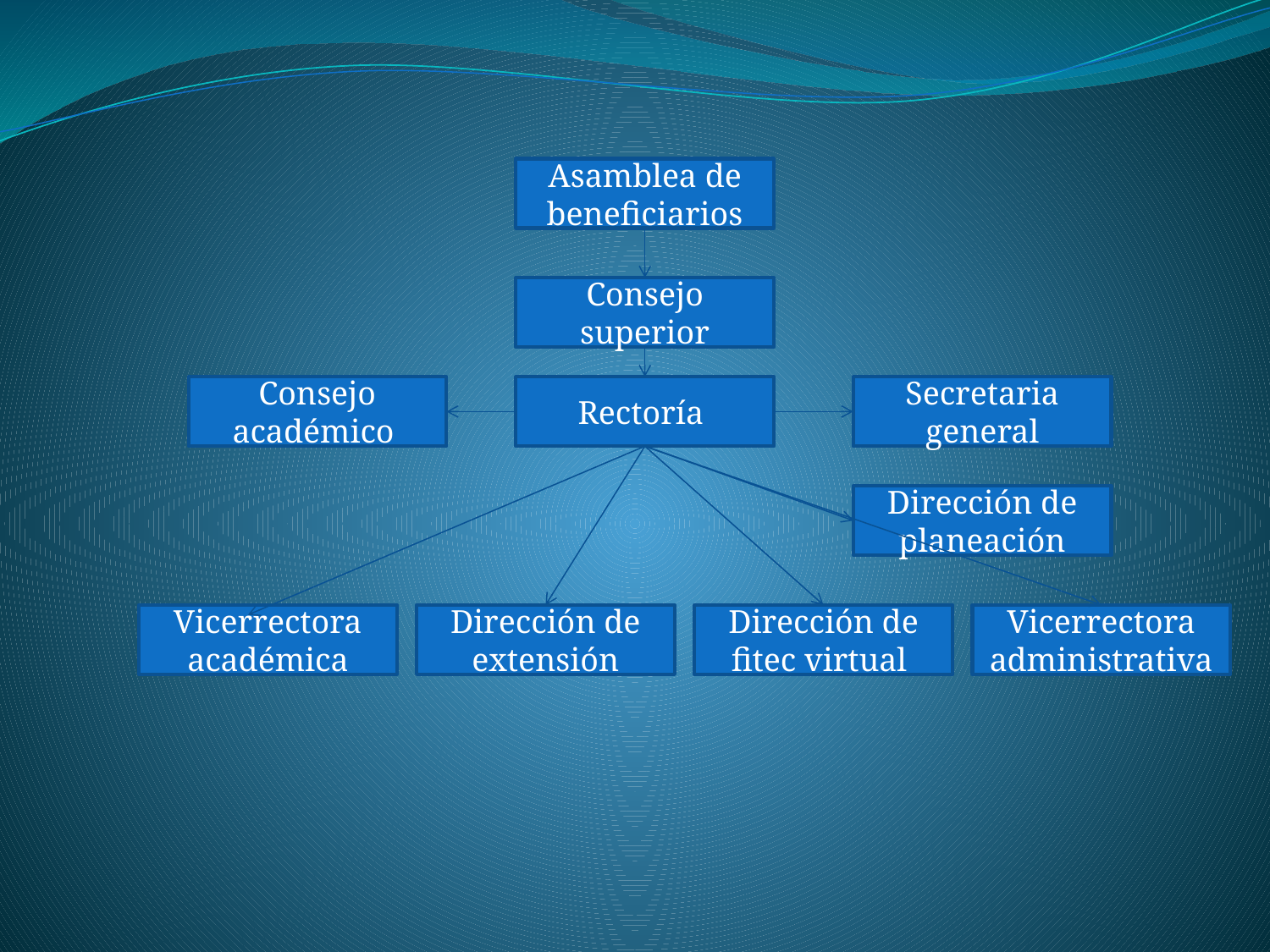

Asamblea de beneficiarios
Consejo superior
Consejo académico
Rectoría
Secretaria general
Dirección de planeación
Vicerrectora académica
Dirección de extensión
Dirección de fitec virtual
Vicerrectora administrativa